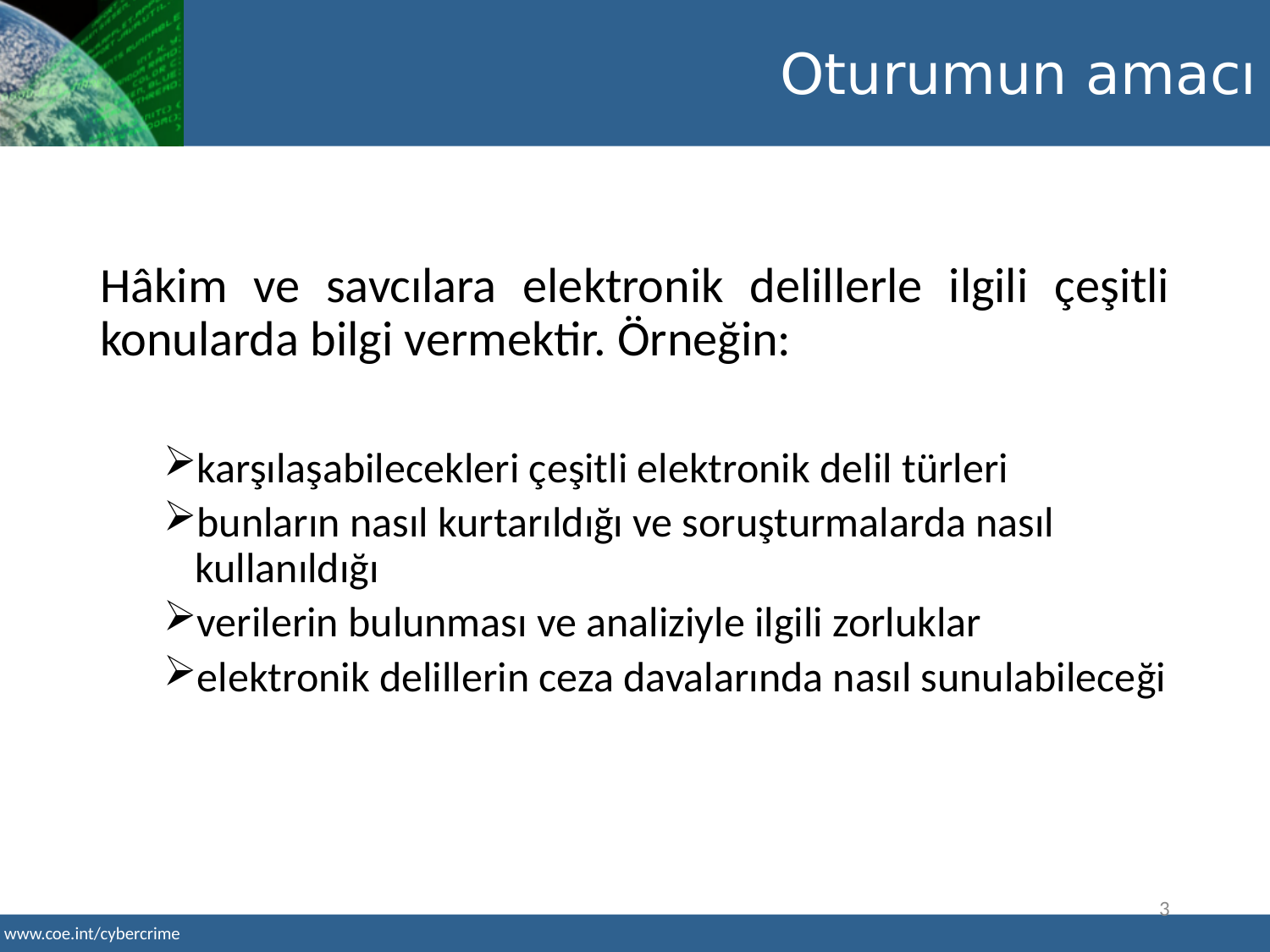

Oturumun amacı

Hâkim ve savcılara elektronik delillerle ilgili çeşitli konularda bilgi vermektir. Örneğin:

karşılaşabilecekleri çeşitli elektronik delil türleri
bunların nasıl kurtarıldığı ve soruşturmalarda nasıl kullanıldığı
verilerin bulunması ve analiziyle ilgili zorluklar
elektronik delillerin ceza davalarında nasıl sunulabileceği

3